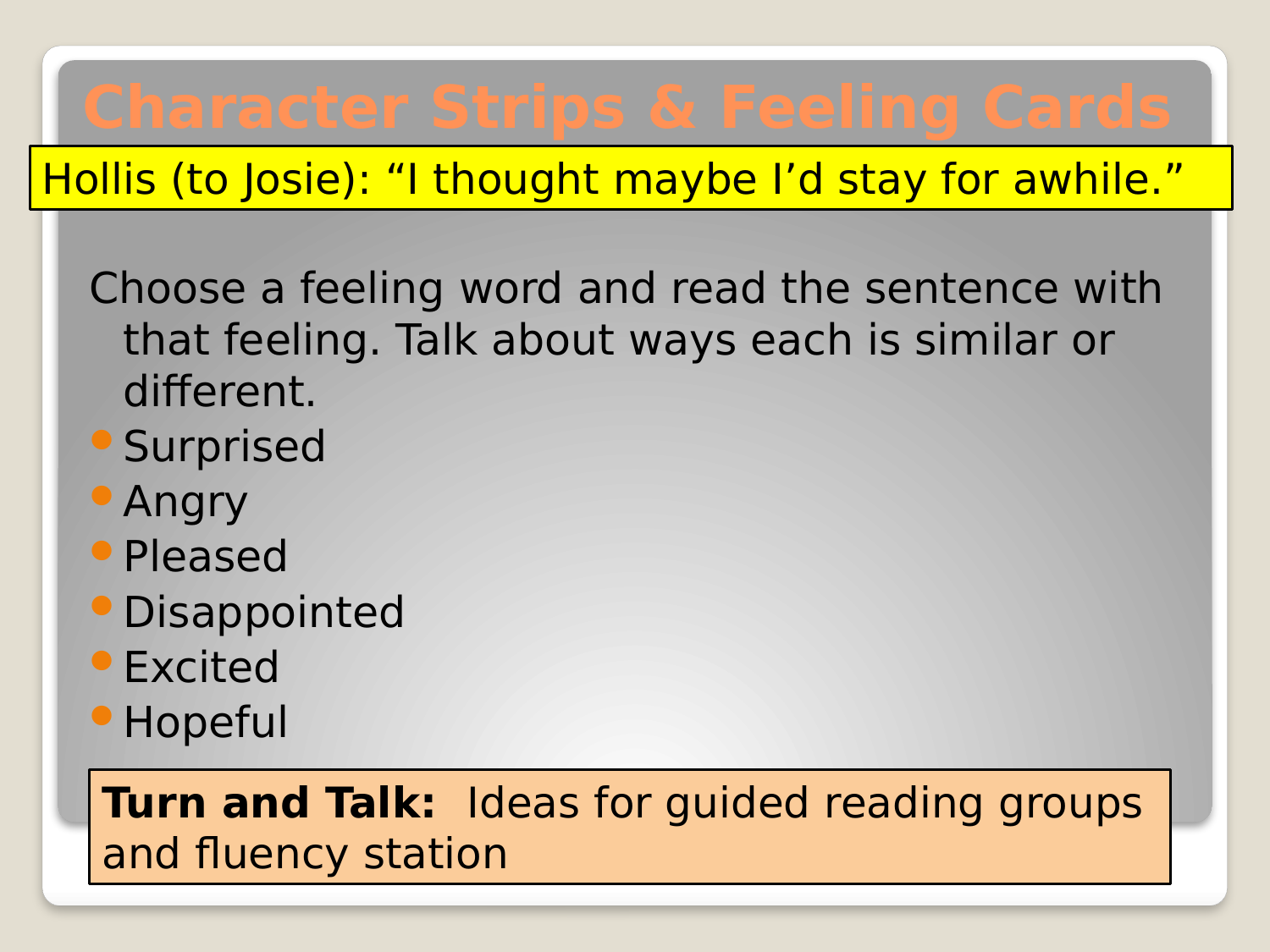

# Character Strips & Feeling Cards
Hollis (to Josie): “I thought maybe I’d stay for awhile.”
Choose a feeling word and read the sentence with that feeling. Talk about ways each is similar or different.
Surprised
Angry
Pleased
Disappointed
Excited
Hopeful

Turn and Talk:  Ideas for guided reading groups
and fluency station